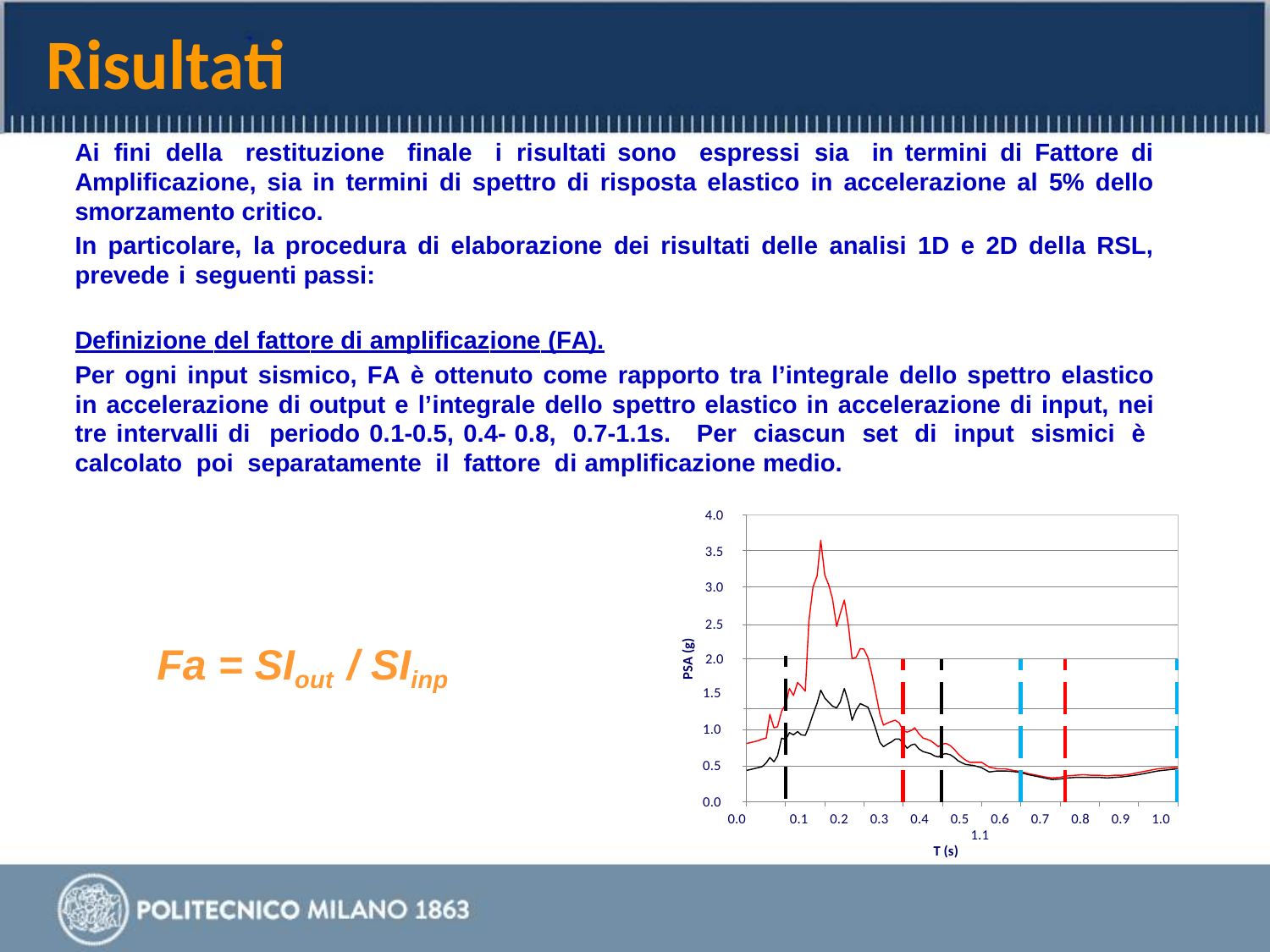

Risultati
Ai fini della  restituzione  finale  i risultati sono  espressi sia  in termini di Fattore di Amplificazione, sia in termini di spettro di risposta elastico in accelerazione al 5% dello smorzamento critico.
In particolare, la procedura di elaborazione dei risultati delle analisi 1D e 2D della RSL, prevede i seguenti passi:

Definizione del fattore di amplificazione (FA).
Per ogni input sismico, FA è ottenuto come rapporto tra l’integrale dello spettro elastico in accelerazione di output e l’integrale dello spettro elastico in accelerazione di input, nei tre intervalli di  periodo 0.1-0.5, 0.4- 0.8,  0.7-1.1s.   Per  ciascun  set  di  input  sismici  è  calcolato  poi  separatamente  il  fattore  di amplificazione medio.
4.0

3.5

3.0

2.5

PSA (g)
2.0

1.5

1.0

0.5

0.0
0.0	0.1	0.2	0.3	0.4	0.5	0.6	0.7	0.8	0.9	1.0	1.1
T (s)

Fa = SIout  / SIinp